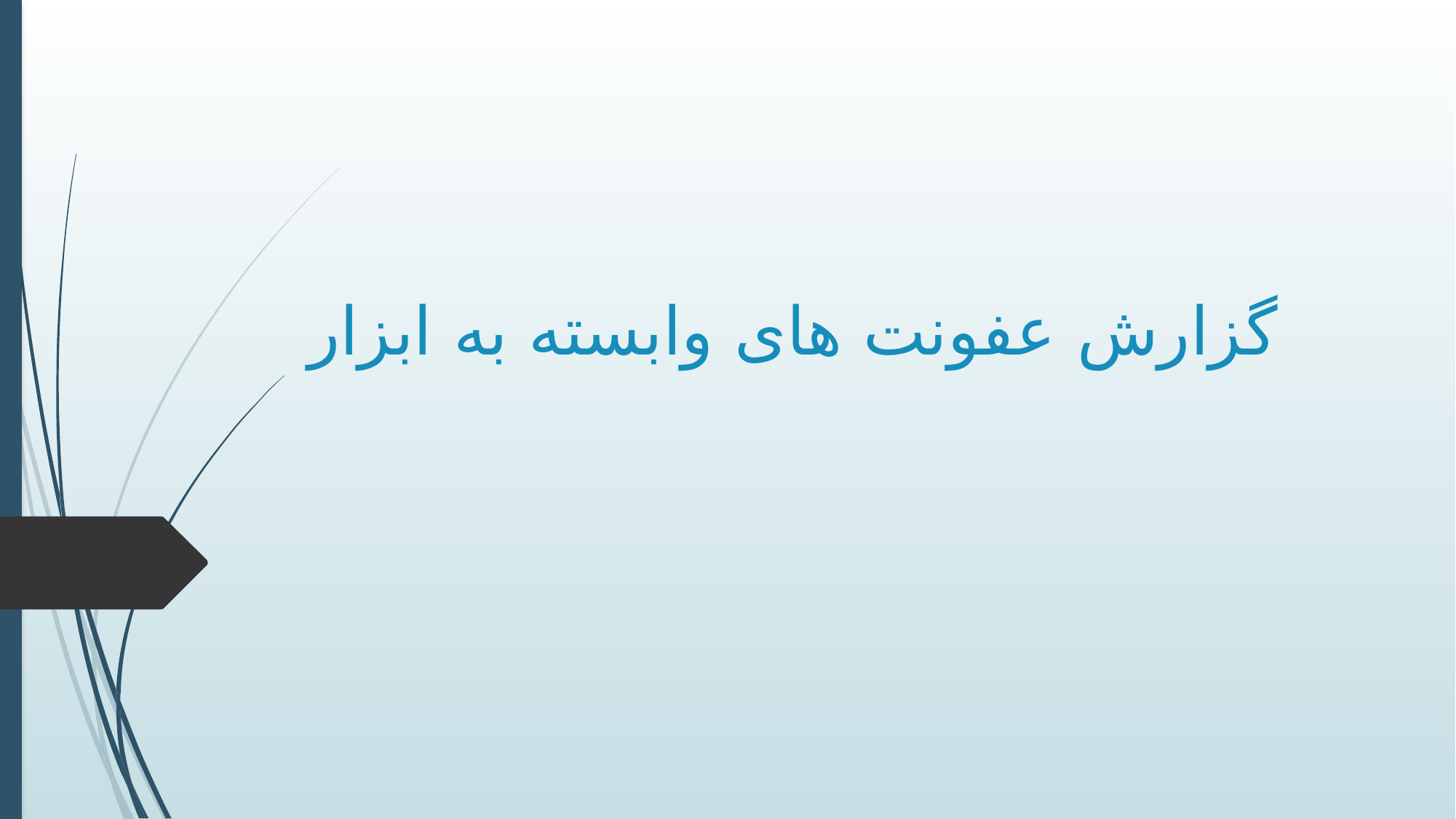

# گزارش عفونت های وابسته به ابزار